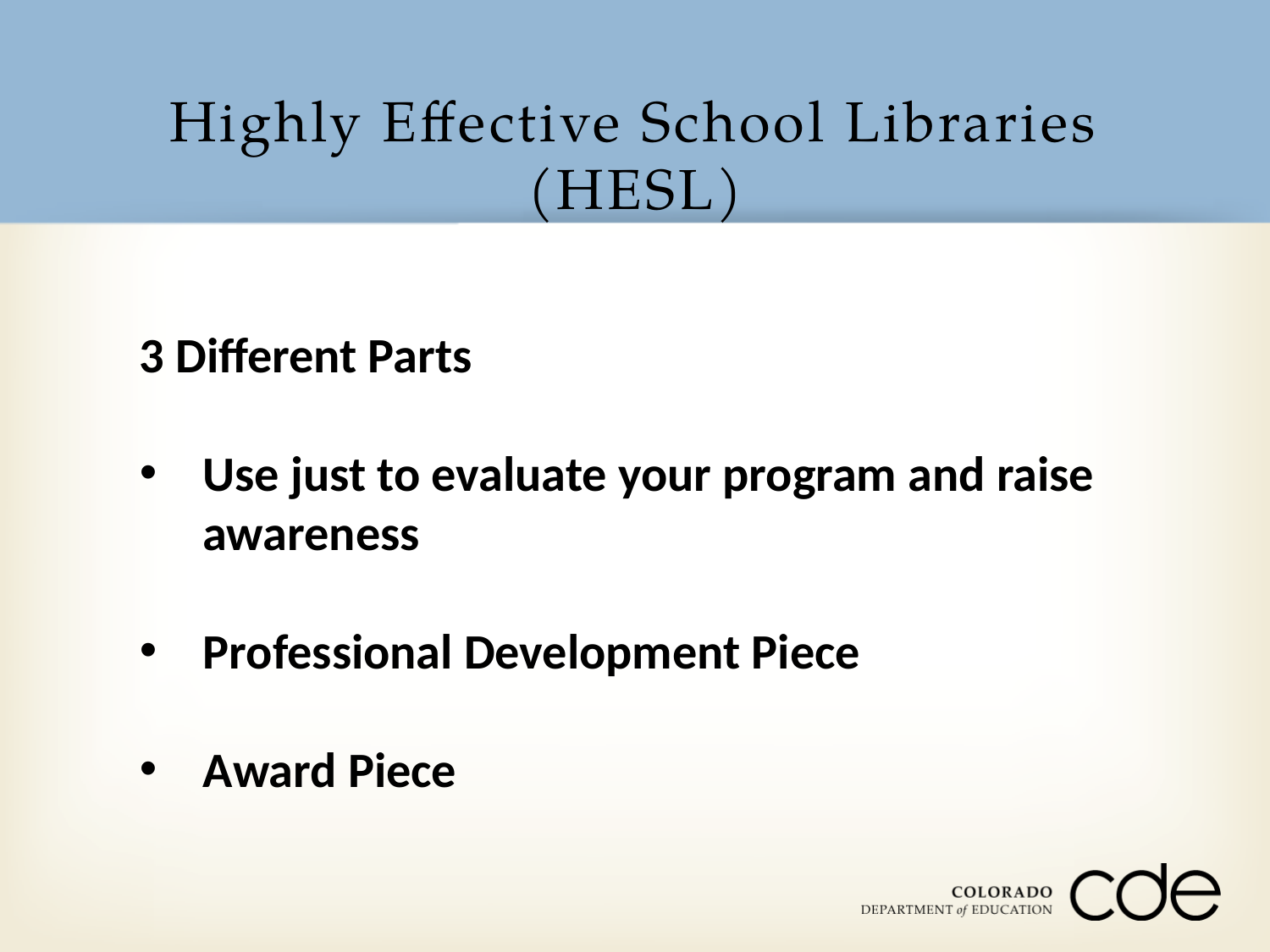

# Highly Effective School Libraries (HESL)
3 Different Parts

Use just to evaluate your program and raise awareness

Professional Development Piece

Award Piece